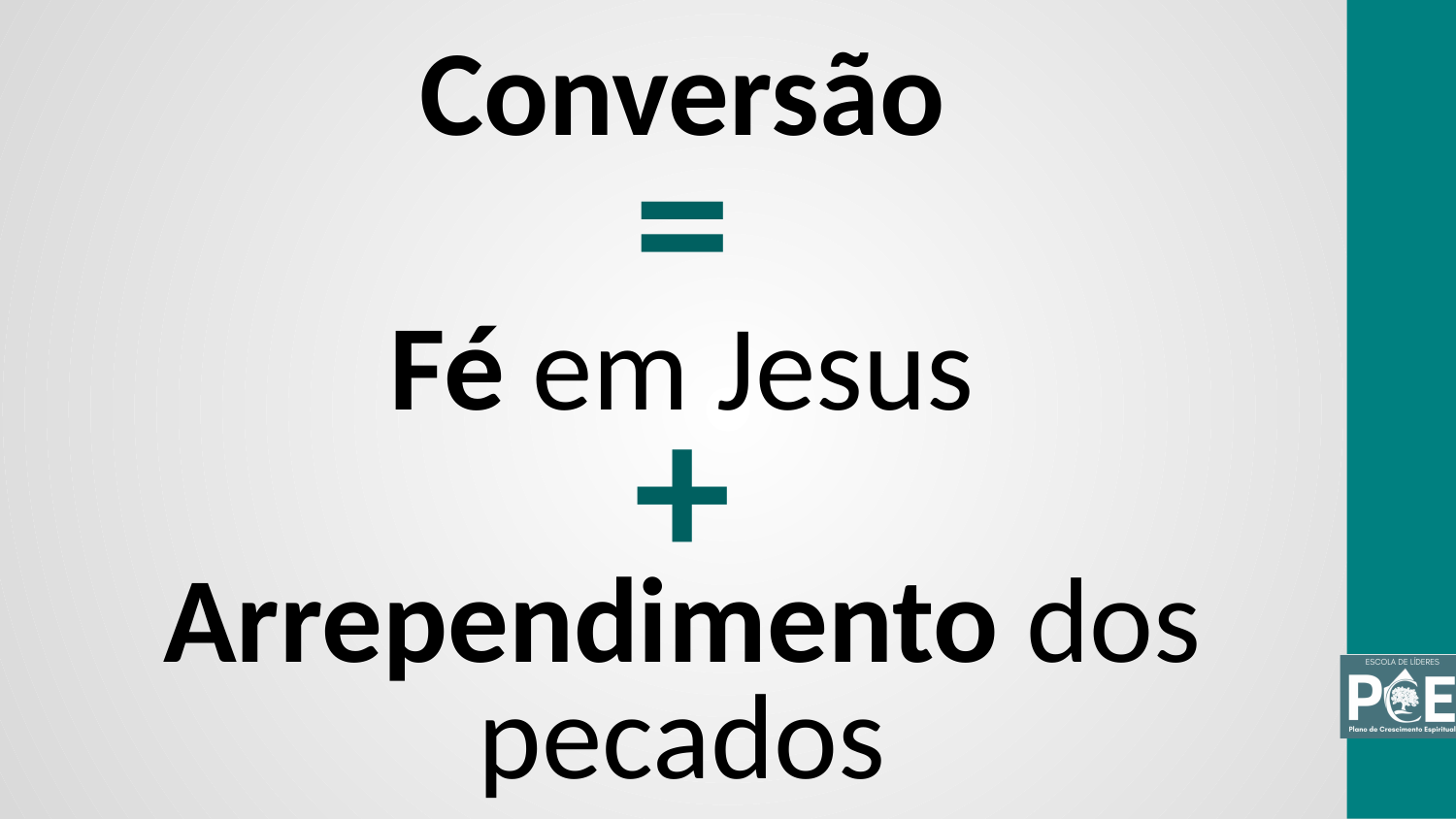

Conversão
=
Fé em Jesus
+
Arrependimento dos pecados